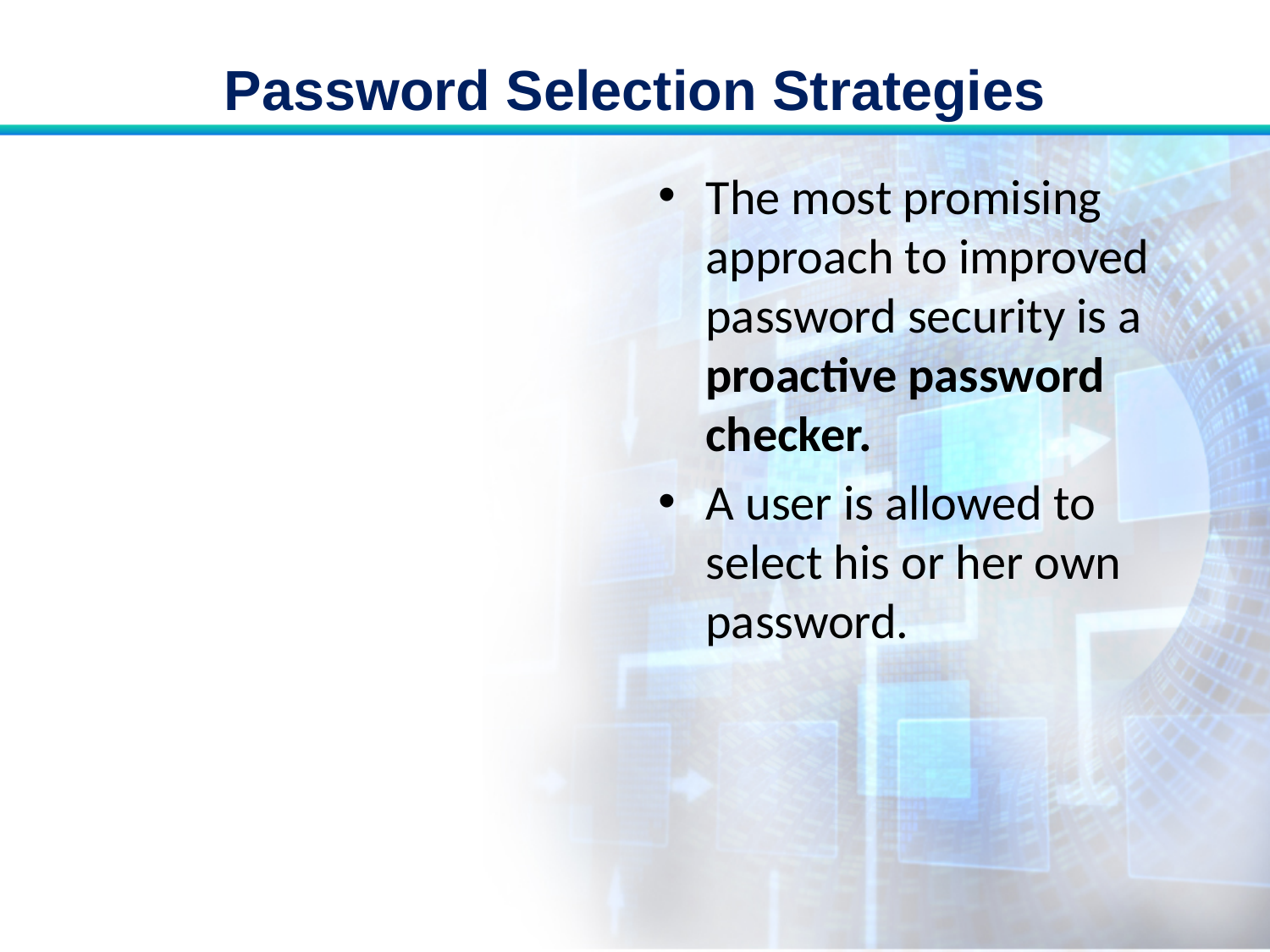

# Password Selection Strategies
The most promising approach to improved password security is a proactive password checker.
A user is allowed to select his or her own password.